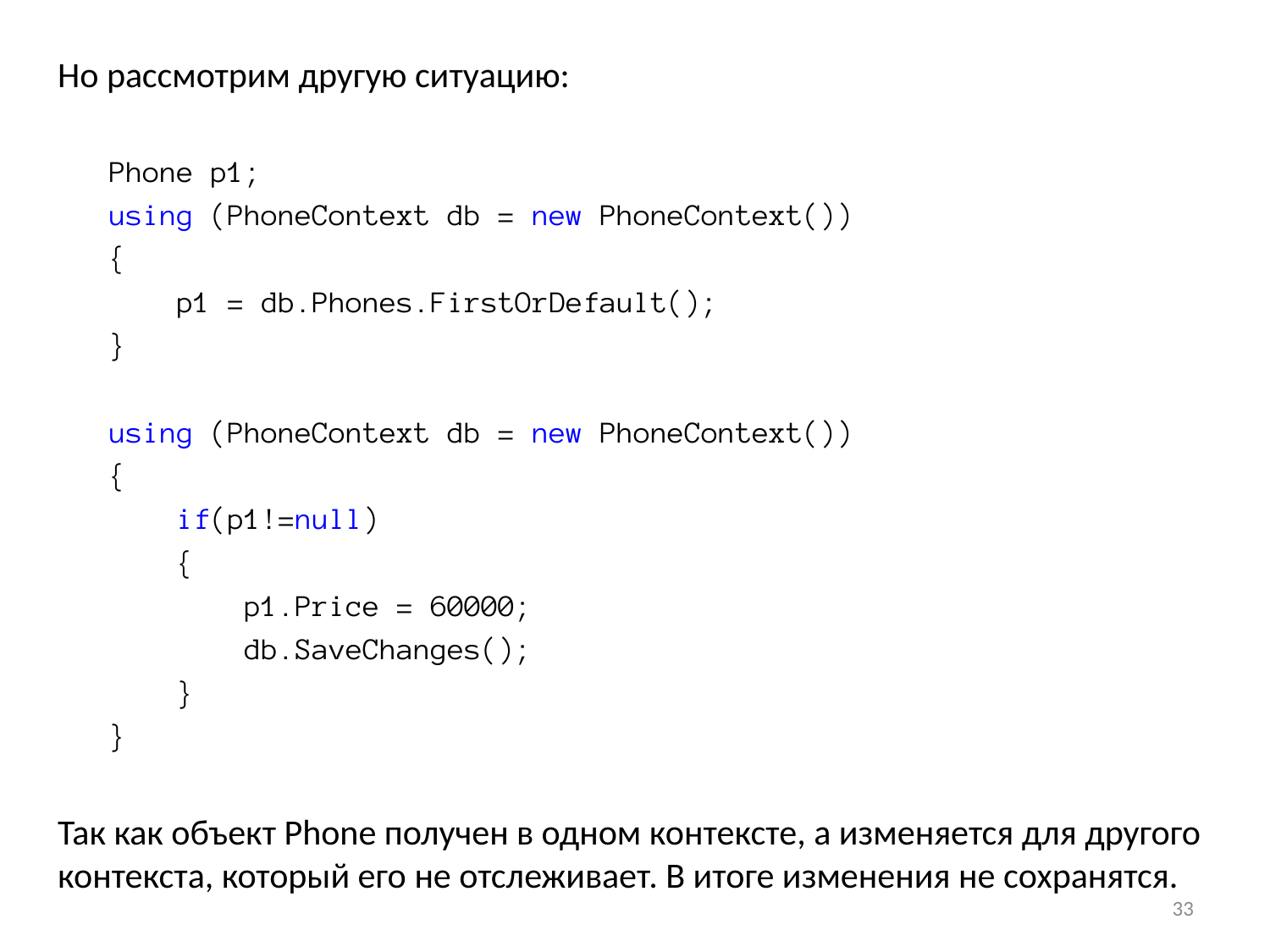

Но рассмотрим другую ситуацию:

Phone p1;
using (PhoneContext db = new PhoneContext())
{
    p1 = db.Phones.FirstOrDefault();
}

using (PhoneContext db = new PhoneContext())
{
    if(p1!=null)
    {
        p1.Price = 60000;
        db.SaveChanges();
    }
}

Так как объект Phone получен в одном контексте, а изменяется для другого контекста, который его не отслеживает. В итоге изменения не сохранятся.

33